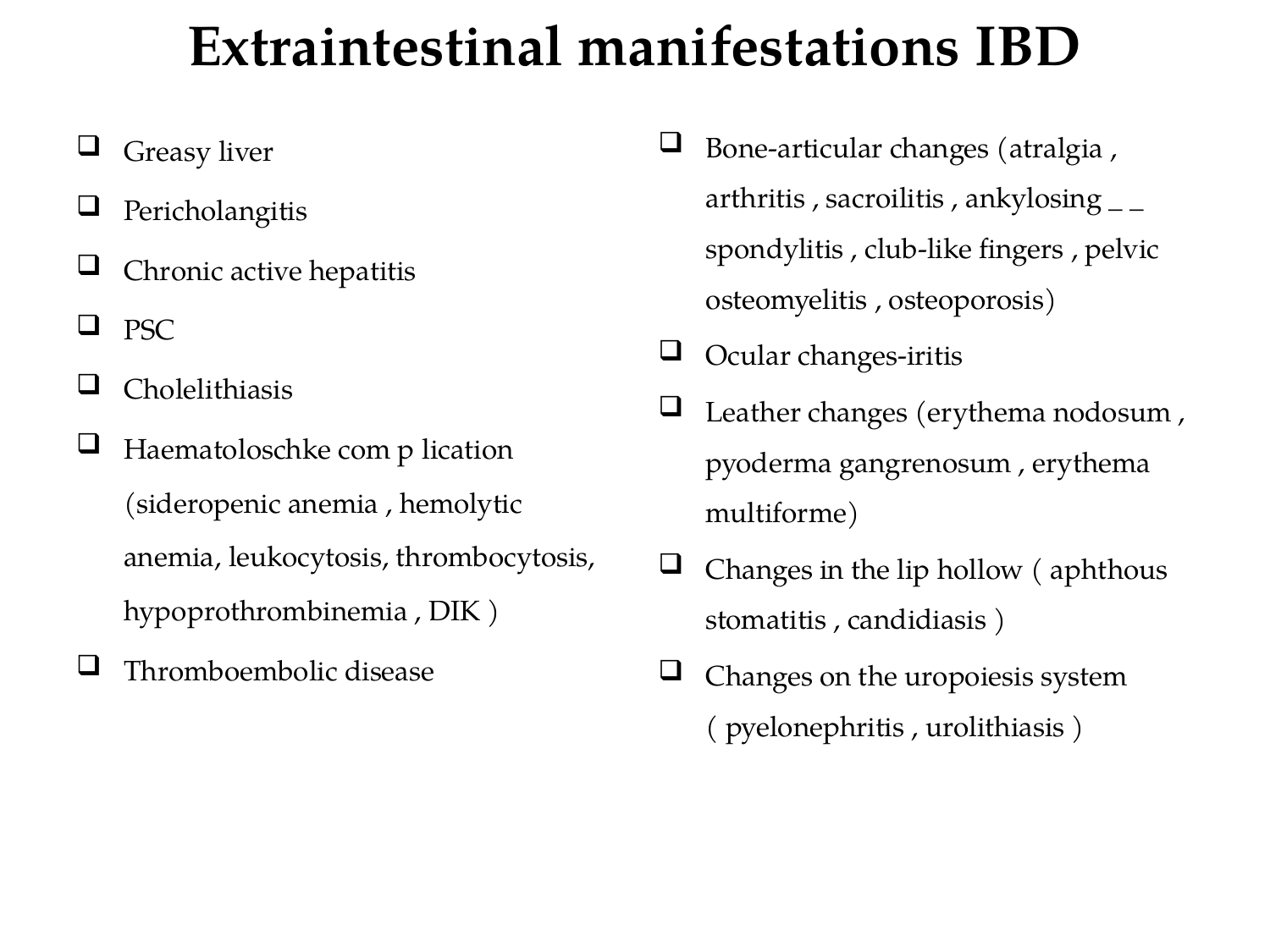

# Extraintestinal manifestations IBD
Greasy liver
Pericholangitis
Chronic active hepatitis
PSC
Cholelithiasis
Haematoloschke com p lication (sideropenic anemia , hemolytic anemia, leukocytosis, thrombocytosis, hypoprothrombinemia , DIK )
Thromboembolic disease

Bone-articular changes (atralgia , arthritis , sacroilitis , ankylosing _ _ spondylitis , club-like fingers , pelvic osteomyelitis , osteoporosis)
Ocular changes-iritis
Leather changes (erythema nodosum , pyoderma gangrenosum , erythema multiforme)
Changes in the lip hollow ( aphthous stomatitis , candidiasis )
Changes on the uropoiesis system ( pyelonephritis , urolithiasis )